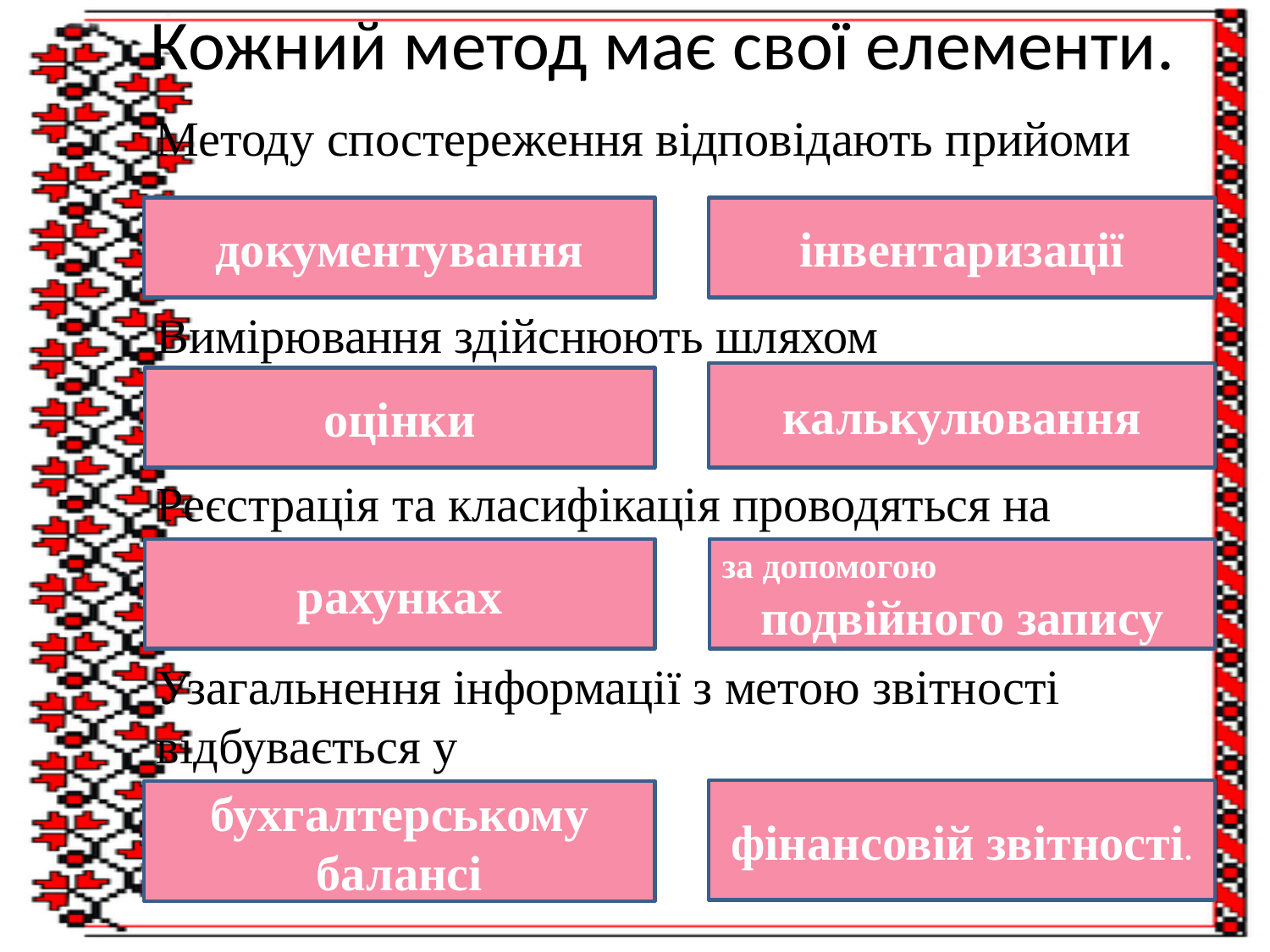

# Кожний метод має свої елементи.
Методу спостереження відповідають прийоми
документування
інвентаризації
Вимірювання здійснюють шляхом
калькулювання
оцінки
Реєстрація та класифікація проводяться на
рахунках
за допомогою
подвійного запису
Узагальнення інформації з метою звітності відбувається у
фінансовій звітності.
бухгалтерському балансі